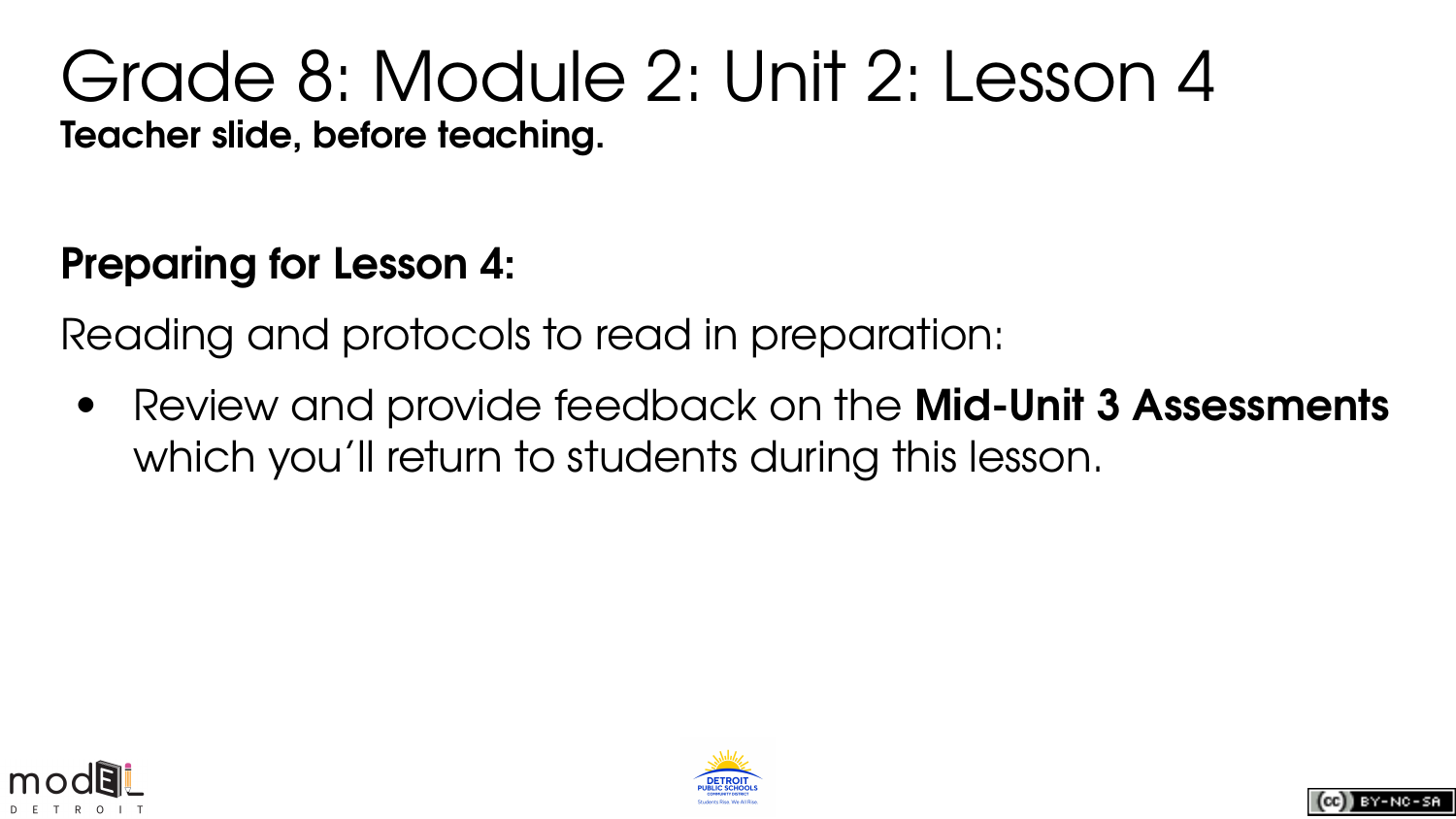

# Grade 8: Module 2: Unit 2: Lesson 4
Teacher slide, before teaching.
Preparing for Lesson 4:
Reading and protocols to read in preparation:
Review and provide feedback on the Mid-Unit 3 Assessments which you’ll return to students during this lesson.